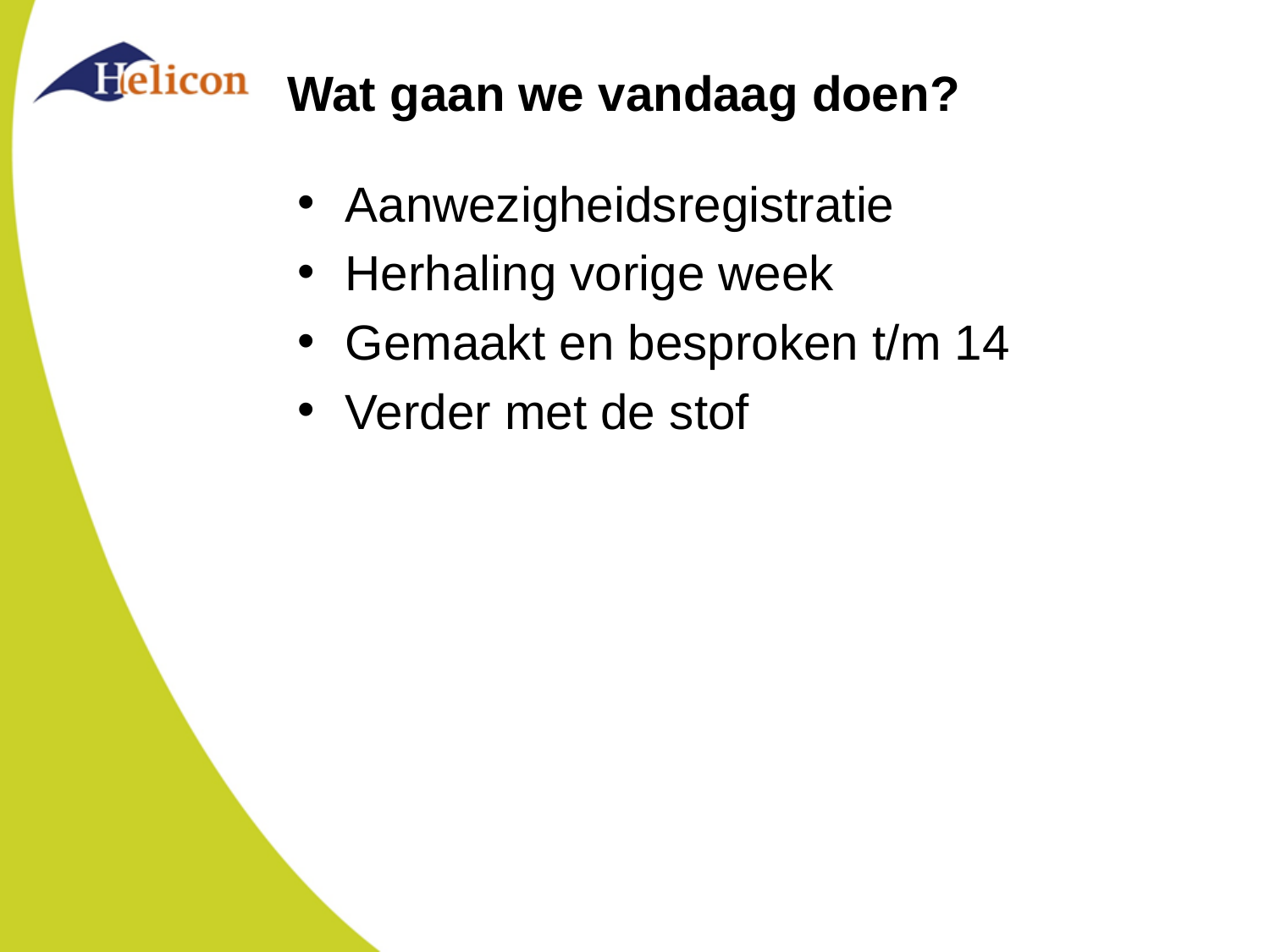

# Wat gaan we vandaag doen?
Aanwezigheidsregistratie
Herhaling vorige week
Gemaakt en besproken t/m 14
Verder met de stof